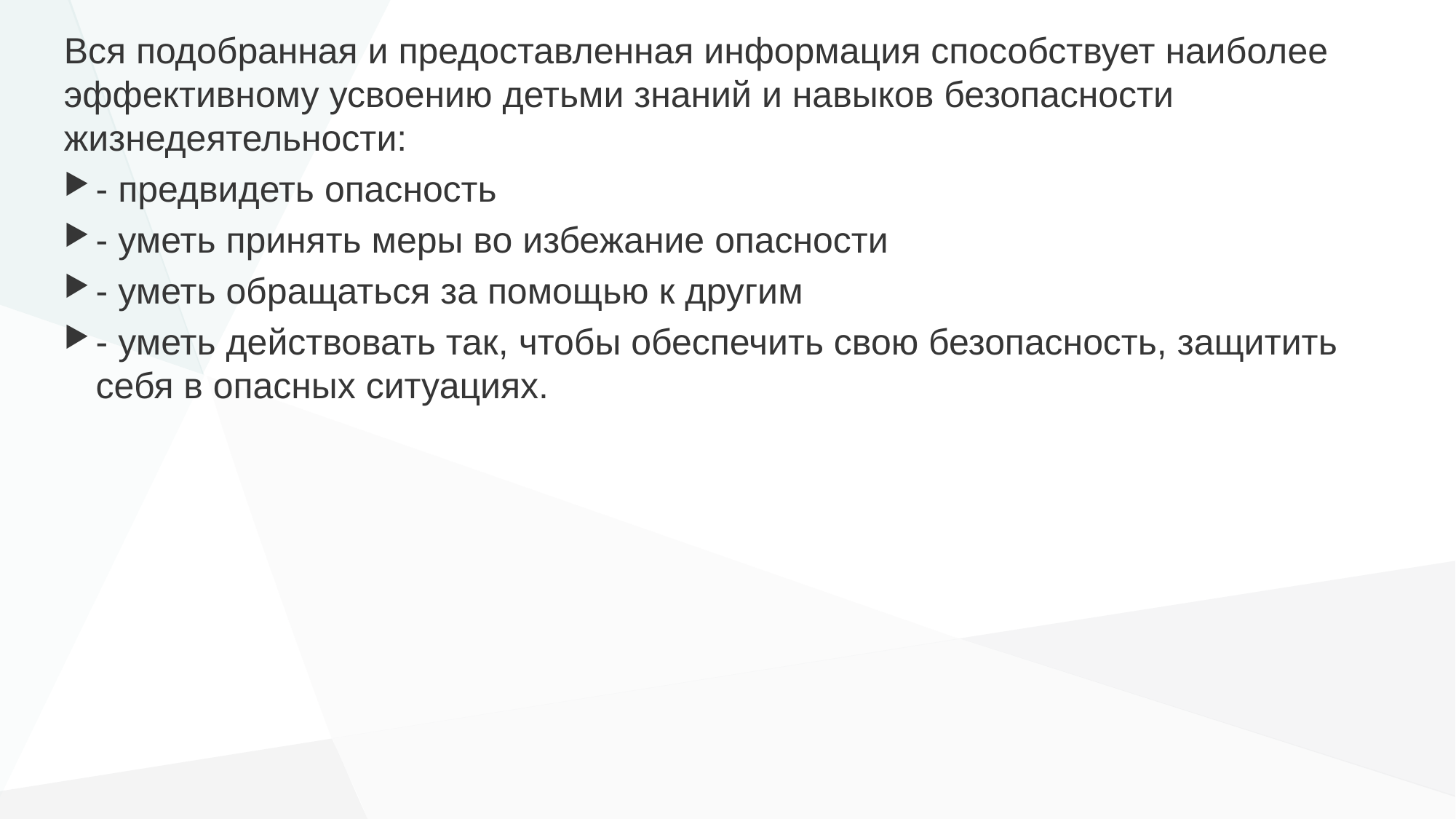

Вся подобранная и предоставленная информация способствует наиболее    эффективному усвоению детьми знаний и навыков безопасности                   жизнедеятельности:
- предвидеть опасность
- уметь принять меры во избежание опасности
- уметь обращаться за помощью к другим
- уметь действовать так, чтобы обеспечить свою безопасность, защитить   себя в опасных ситуациях.